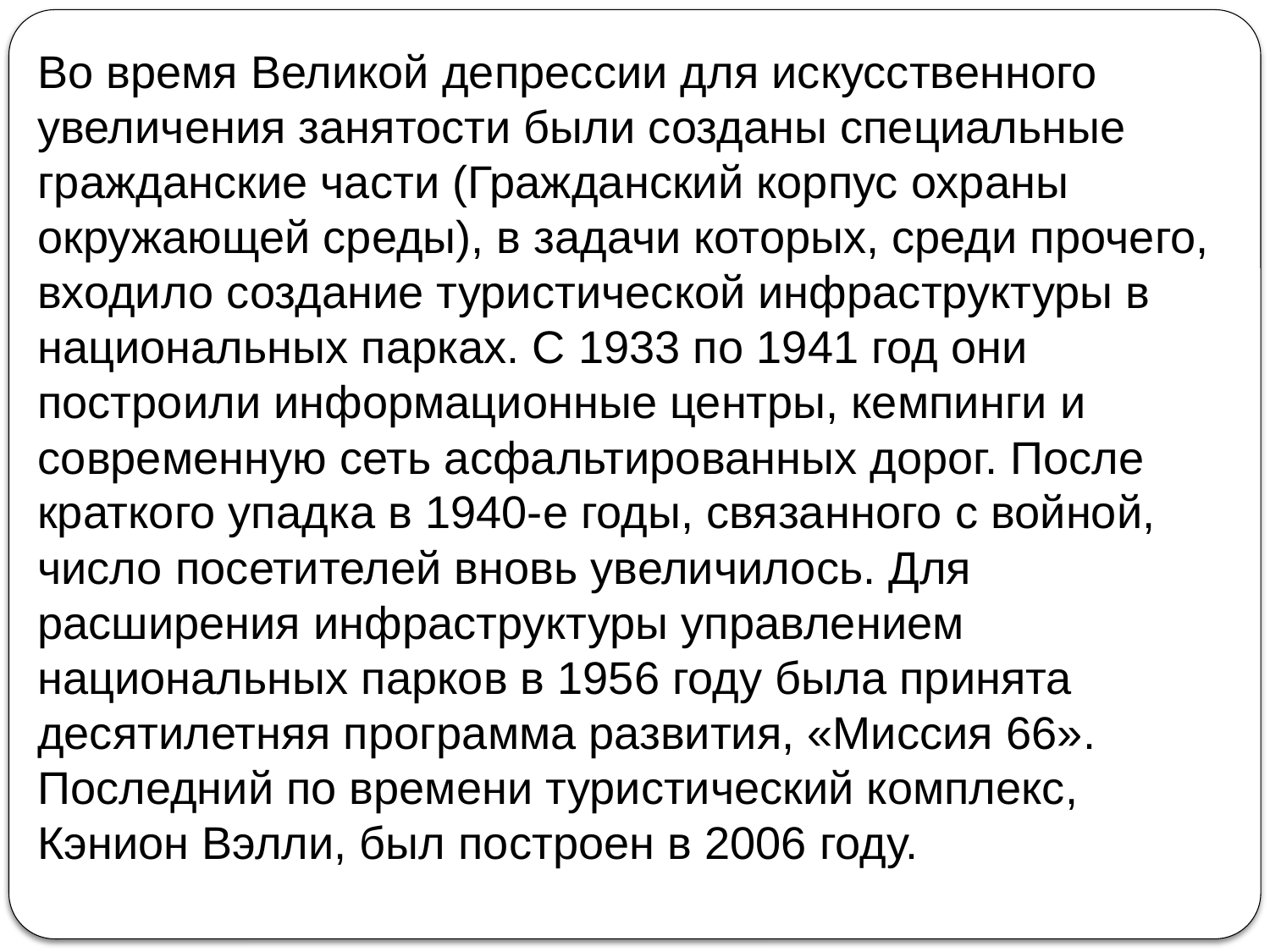

Во время Великой депрессии для искусственного увеличения занятости были созданы специальные гражданские части (Гражданский корпус охраны окружающей среды), в задачи которых, среди прочего, входило создание туристической инфраструктуры в национальных парках. С 1933 по 1941 год они построили информационные центры, кемпинги и современную сеть асфальтированных дорог. После краткого упадка в 1940-е годы, связанного с войной, число посетителей вновь увеличилось. Для расширения инфраструктуры управлением национальных парков в 1956 году была принята десятилетняя программа развития, «Миссия 66». Последний по времени туристический комплекс, Кэнион Вэлли, был построен в 2006 году.
#